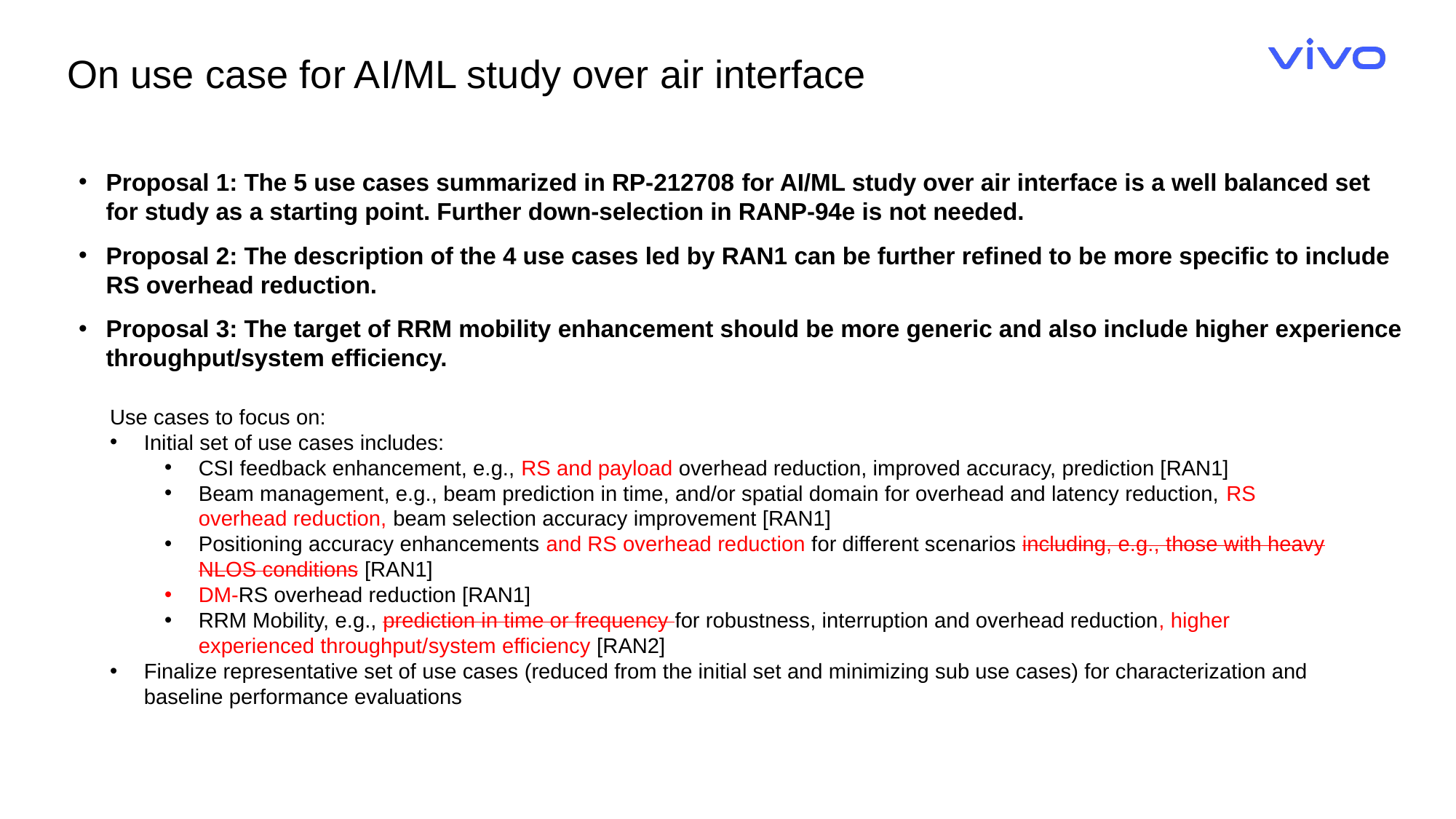

On use case for AI/ML study over air interface
Proposal 1: The 5 use cases summarized in RP-212708 for AI/ML study over air interface is a well balanced set for study as a starting point. Further down-selection in RANP-94e is not needed.
Proposal 2: The description of the 4 use cases led by RAN1 can be further refined to be more specific to include RS overhead reduction.
Proposal 3: The target of RRM mobility enhancement should be more generic and also include higher experience throughput/system efficiency.
Use cases to focus on:
Initial set of use cases includes:
CSI feedback enhancement, e.g., RS and payload overhead reduction, improved accuracy, prediction [RAN1]
Beam management, e.g., beam prediction in time, and/or spatial domain for overhead and latency reduction, RS overhead reduction, beam selection accuracy improvement [RAN1]
Positioning accuracy enhancements and RS overhead reduction for different scenarios including, e.g., those with heavy NLOS conditions [RAN1]
DM-RS overhead reduction [RAN1]
RRM Mobility, e.g., prediction in time or frequency for robustness, interruption and overhead reduction, higher experienced throughput/system efficiency [RAN2]
Finalize representative set of use cases (reduced from the initial set and minimizing sub use cases) for characterization and baseline performance evaluations